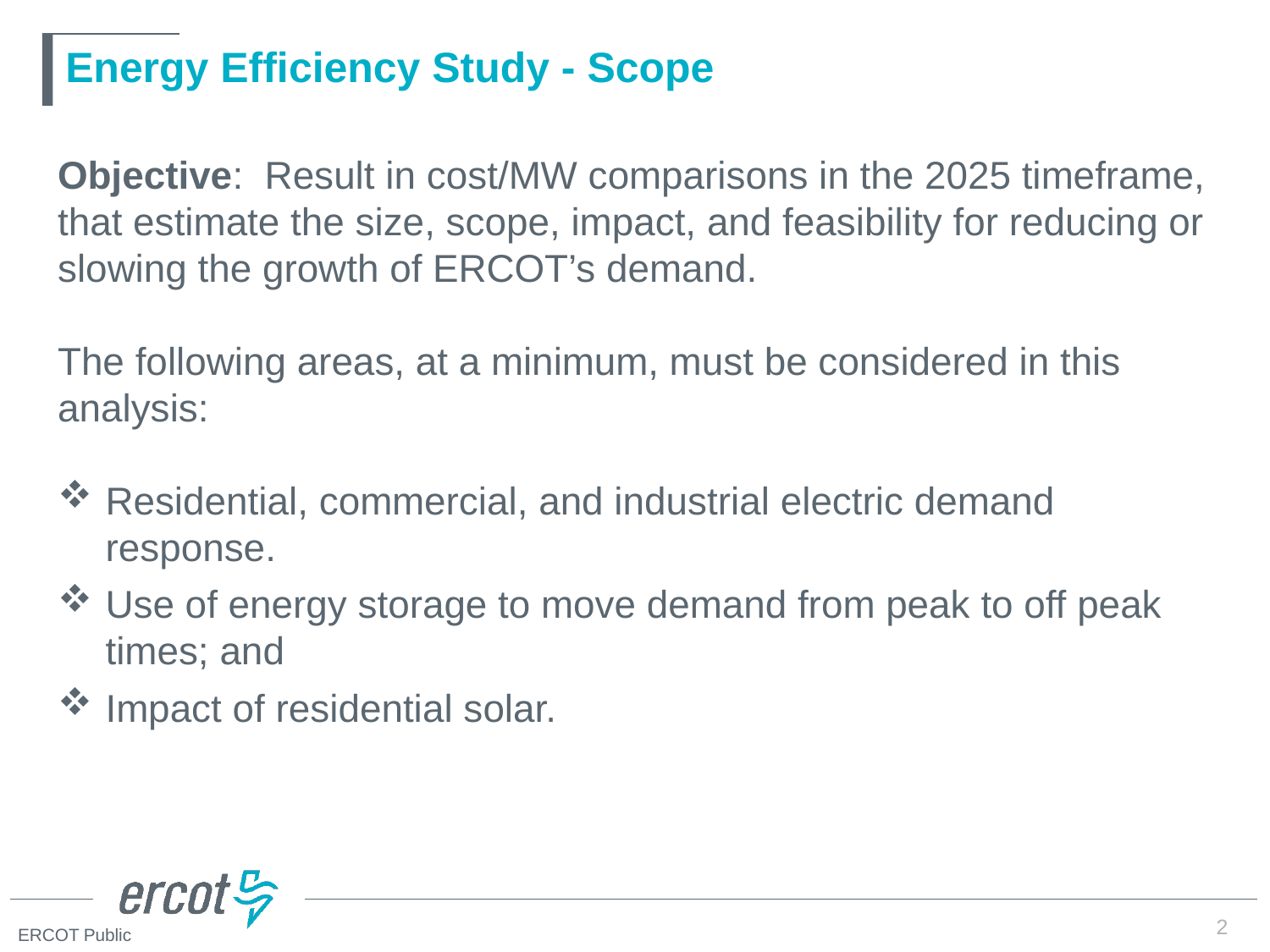

# Energy Efficiency Study - Scope

Objective:  Result in cost/MW comparisons in the 2025 timeframe, that estimate the size, scope, impact, and feasibility for reducing or slowing the growth of ERCOT’s demand.

The following areas, at a minimum, must be considered in this analysis:

Residential, commercial, and industrial electric demand response.
Use of energy storage to move demand from peak to off peak times; and
Impact of residential solar.

2